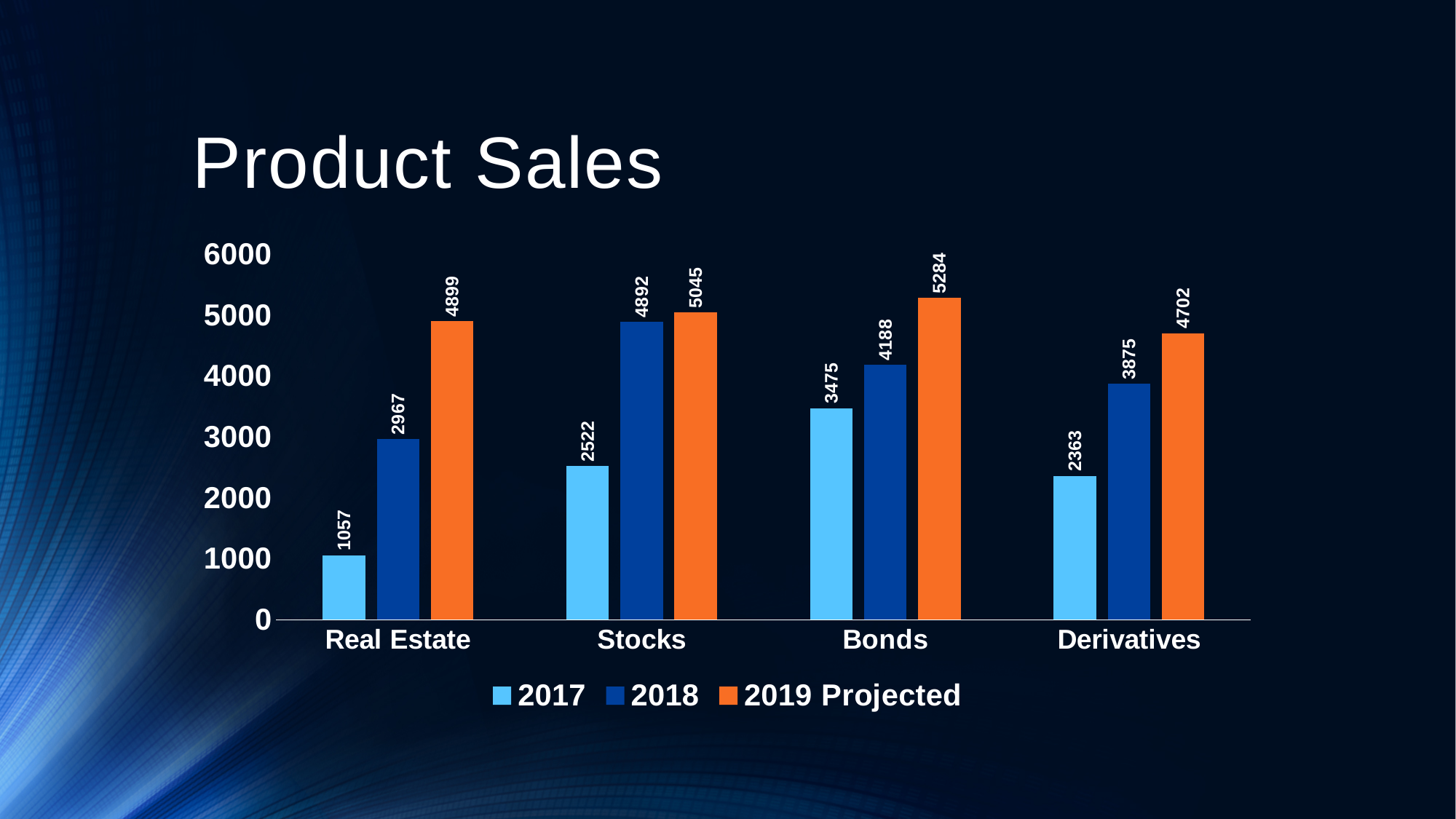

# Product Sales

### Chart

| Category | 2017 | 2018 | 2019 Projected |
|---|---|---|---|
| Real Estate | 1057.0 | 2967.0 | 4899.0 |
| Stocks | 2522.0 | 4892.0 | 5045.0 |
| Bonds | 3475.0 | 4188.0 | 5284.0 |
| Derivatives | 2363.0 | 3875.0 | 4702.0 |